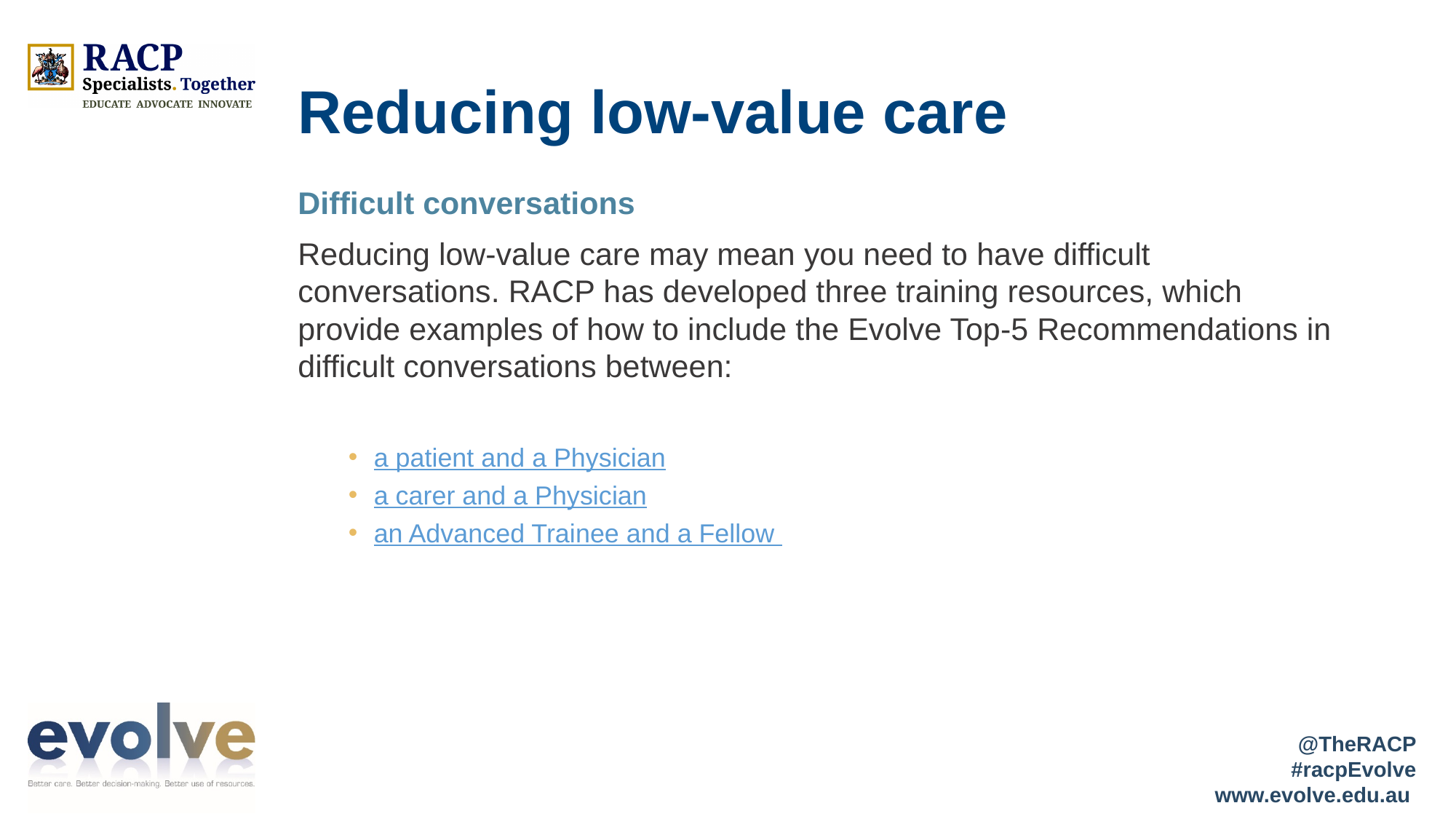

# Reducing low-value care
Difficult conversations
Reducing low-value care may mean you need to have difficult conversations. RACP has developed three training resources, which provide examples of how to include the Evolve Top-5 Recommendations in difficult conversations between:

a patient and a Physician
a carer and a Physician
an Advanced Trainee and a Fellow